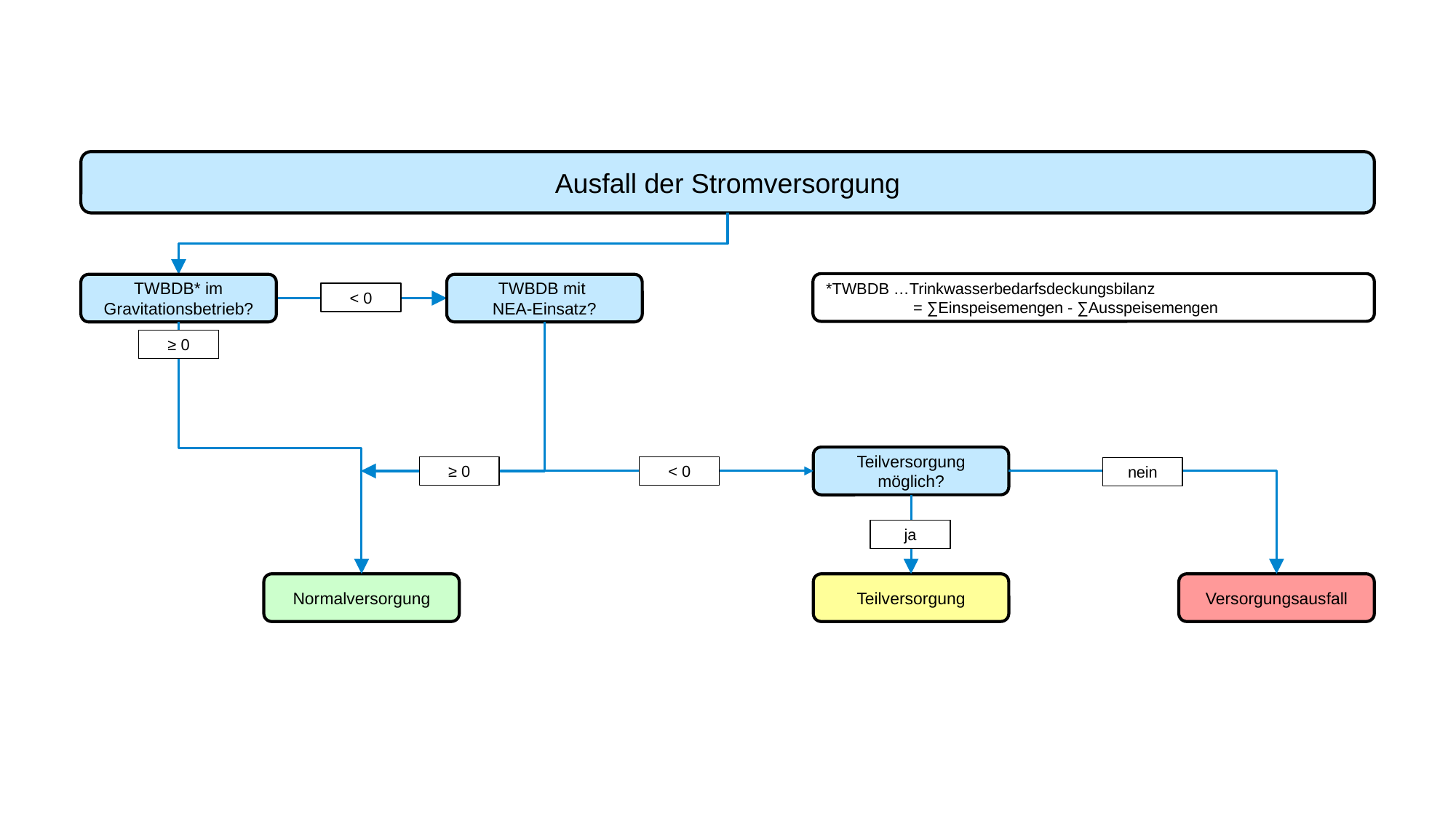

Ausfall der Stromversorgung
*TWBDB …Trinkwasserbedarfsdeckungsbilanz
                    = ∑Einspeisemengen - ∑Ausspeisemengen
TWBDB* im Gravitationsbetrieb?
TWBDB mit
NEA-Einsatz?
< 0
≥ 0
Teilversorgung möglich?
< 0
≥ 0
nein
ja
Teilversorgung
Versorgungsausfall
Normalversorgung